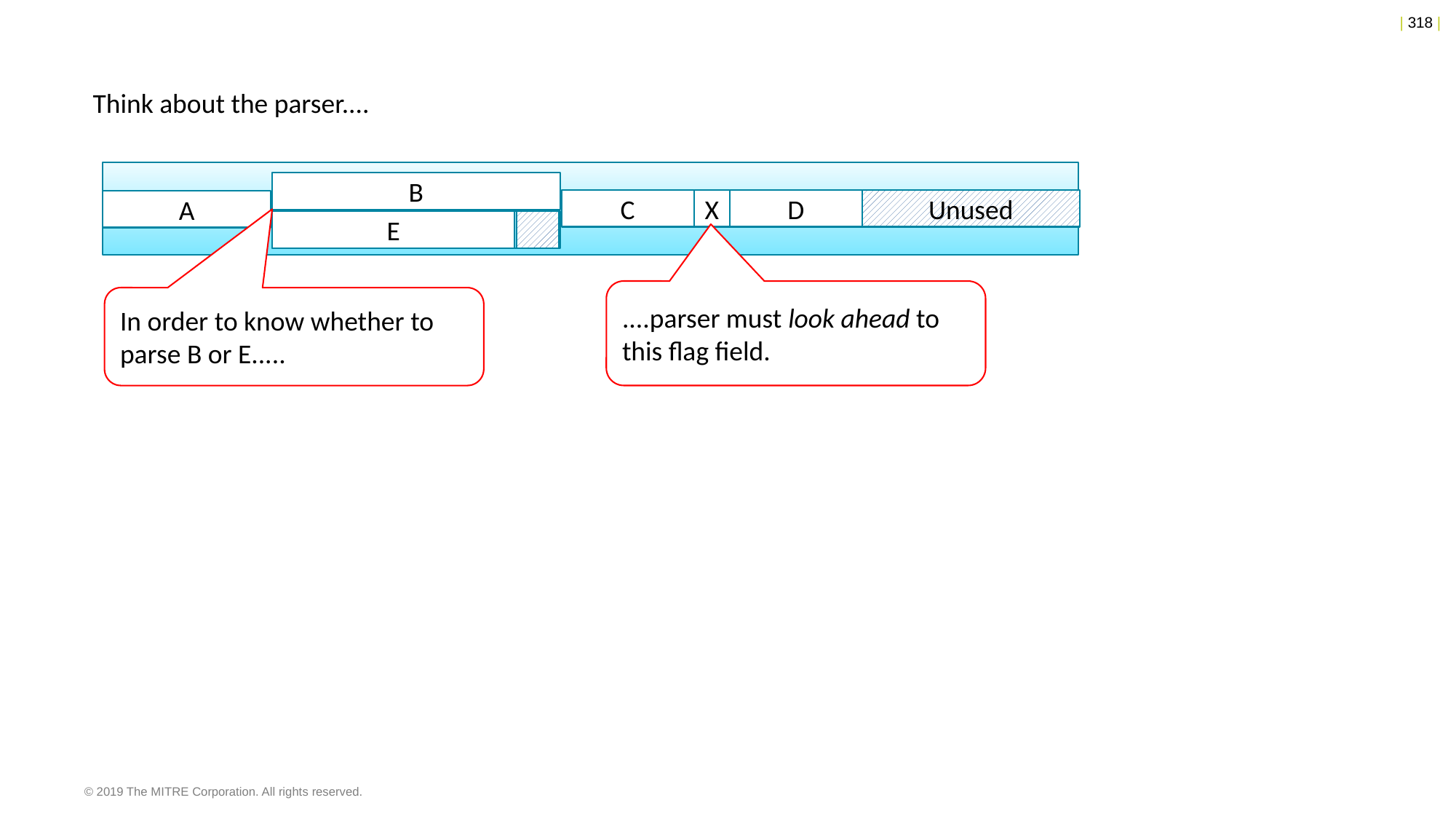

Think about the parser....

B
C
X
D
Unused
A
B
E

....parser must look ahead to this flag field.
In order to know whether to parse B or E.....
© 2019 The MITRE Corporation. All rights reserved.